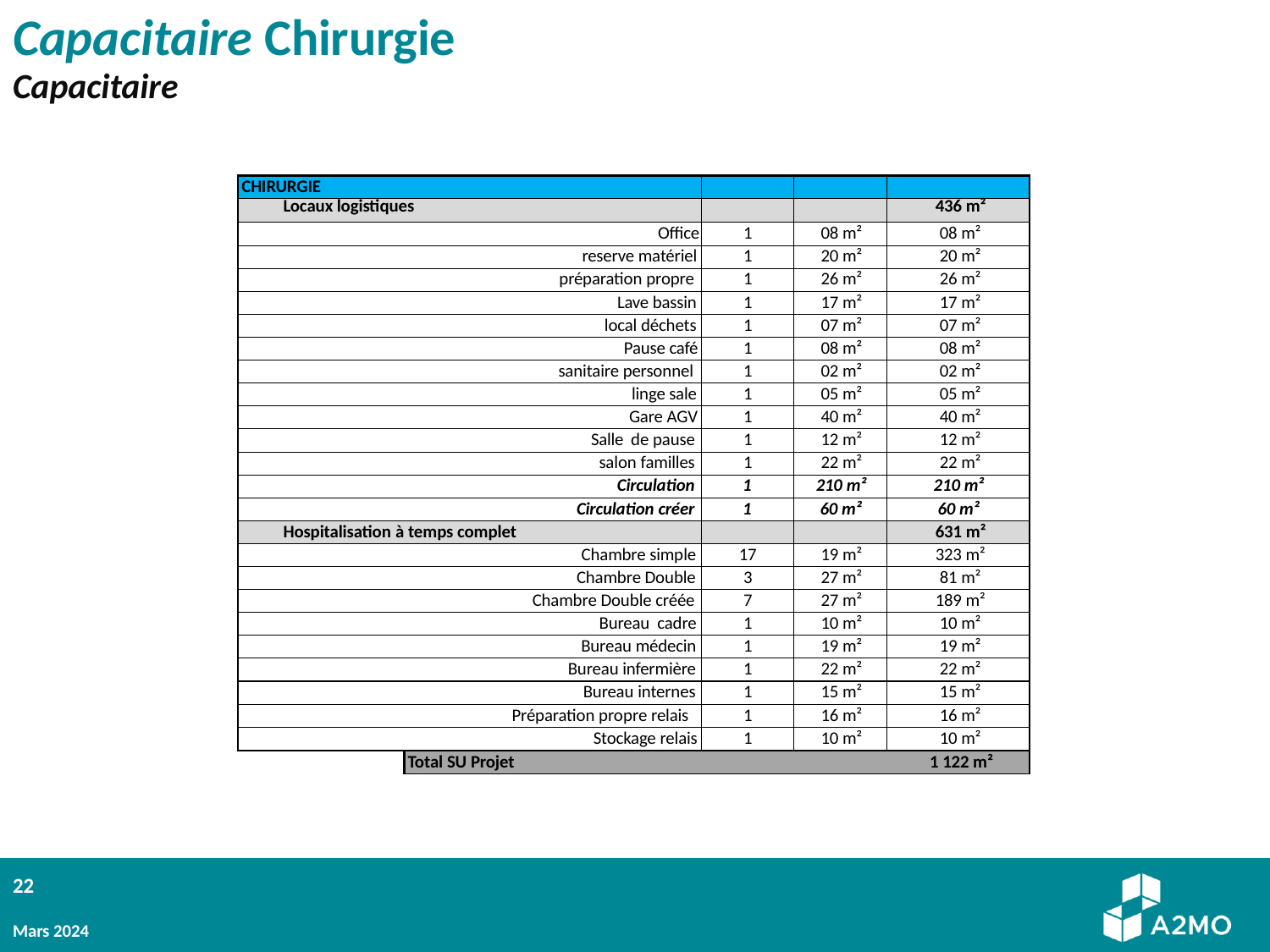

# Capacitaire Chirurgie
Capacitaire
| CHIRURGIE |  |  |  |  |
| --- | --- | --- | --- | --- |
| Locaux logistiques |  |  |  | 436 m² |
| Office |  | 1 | 08 m² | 08 m² |
| reserve matériel |  | 1 | 20 m² | 20 m² |
| préparation propre |  | 1 | 26 m² | 26 m² |
| Lave bassin |  | 1 | 17 m² | 17 m² |
| local déchets |  | 1 | 07 m² | 07 m² |
| Pause café |  | 1 | 08 m² | 08 m² |
| sanitaire personnel |  | 1 | 02 m² | 02 m² |
| linge sale |  | 1 | 05 m² | 05 m² |
| Gare AGV |  | 1 | 40 m² | 40 m² |
| Salle de pause |  | 1 | 12 m² | 12 m² |
| salon familles |  | 1 | 22 m² | 22 m² |
| Circulation |  | 1 | 210 m² | 210 m² |
| Circulation créer |  | 1 | 60 m² | 60 m² |
| Hospitalisation à temps complet |  |  |  | 631 m² |
| Chambre simple |  | 17 | 19 m² | 323 m² |
| Chambre Double |  | 3 | 27 m² | 81 m² |
| Chambre Double créée |  | 7 | 27 m² | 189 m² |
| Bureau cadre |  | 1 | 10 m² | 10 m² |
| Bureau médecin |  | 1 | 19 m² | 19 m² |
| Bureau infermière |  | 1 | 22 m² | 22 m² |
| Bureau internes |  | 1 | 15 m² | 15 m² |
| Préparation propre relais |  | 1 | 16 m² | 16 m² |
| Stockage relais |  | 1 | 10 m² | 10 m² |
|  | Total SU Projet 1 122 m² |  |  |  |
22
Mars 2024